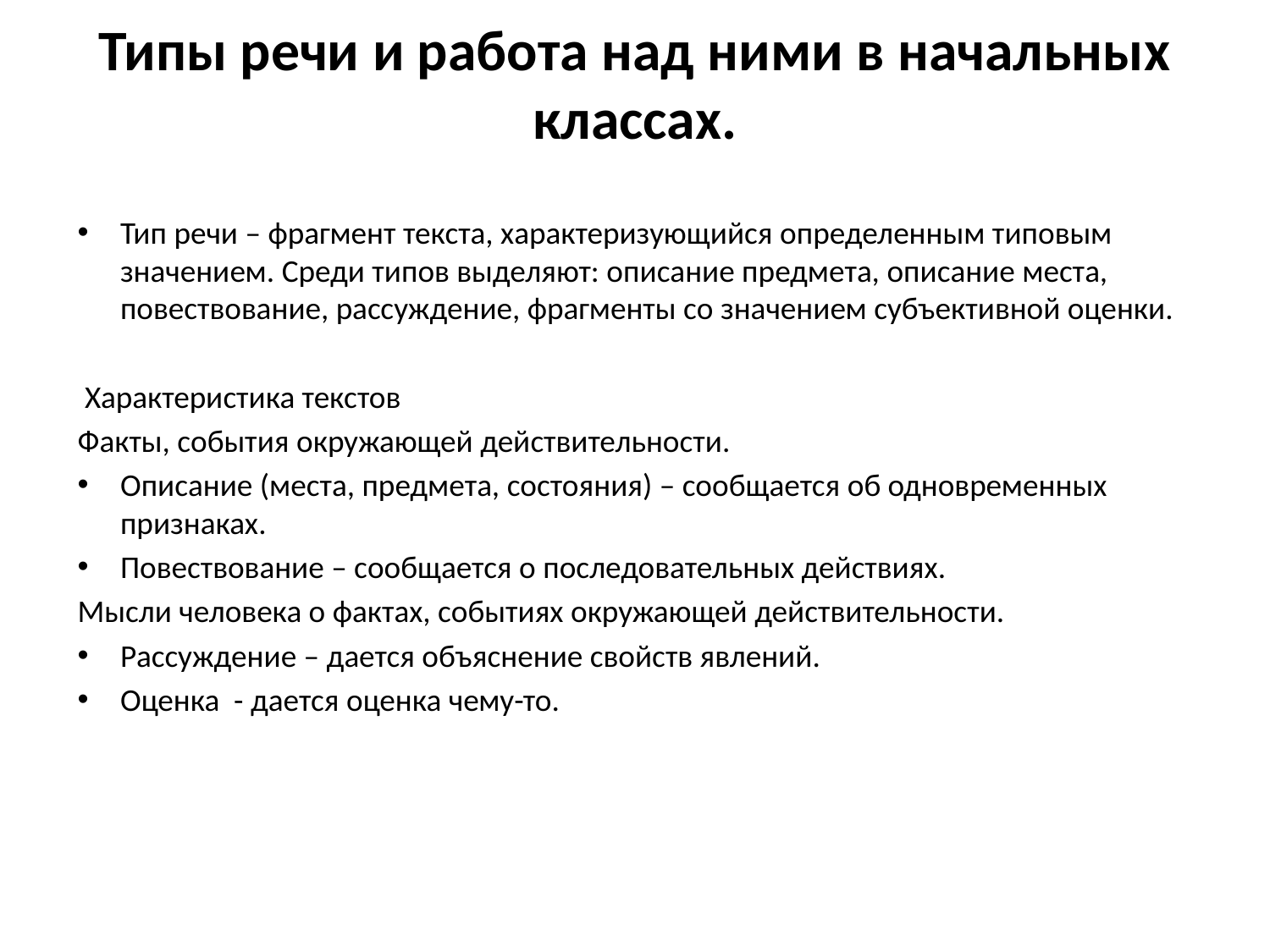

# Типы речи и работа над ними в начальных классах.
Тип речи – фрагмент текста, характеризующийся определенным типовым значением. Среди типов выделяют: описание предмета, описание места, повествование, рассуждение, фрагменты со значением субъективной оценки.

 Характеристика текстов
Факты, события окружающей действительности.
Описание (места, предмета, состояния) – сообщается об одновременных признаках.
Повествование – сообщается о последовательных действиях.
Мысли человека о фактах, событиях окружающей действительности.
Рассуждение – дается объяснение свойств явлений.
Оценка  - дается оценка чему-то.